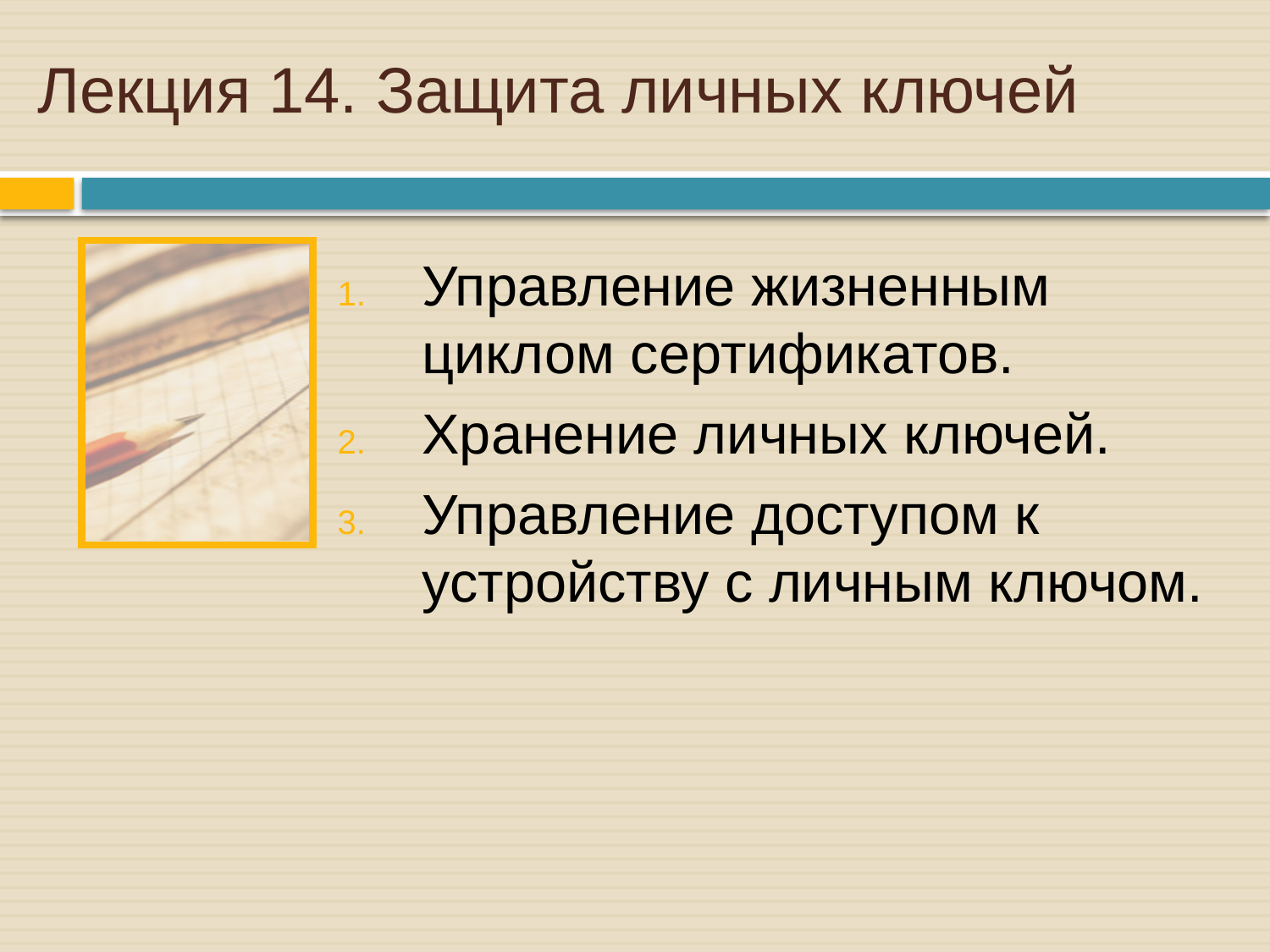

# Лекция 14. Защита личных ключей
Управление жизненным циклом сертификатов.
Хранение личных ключей.
Управление доступом к устройству с личным ключом.